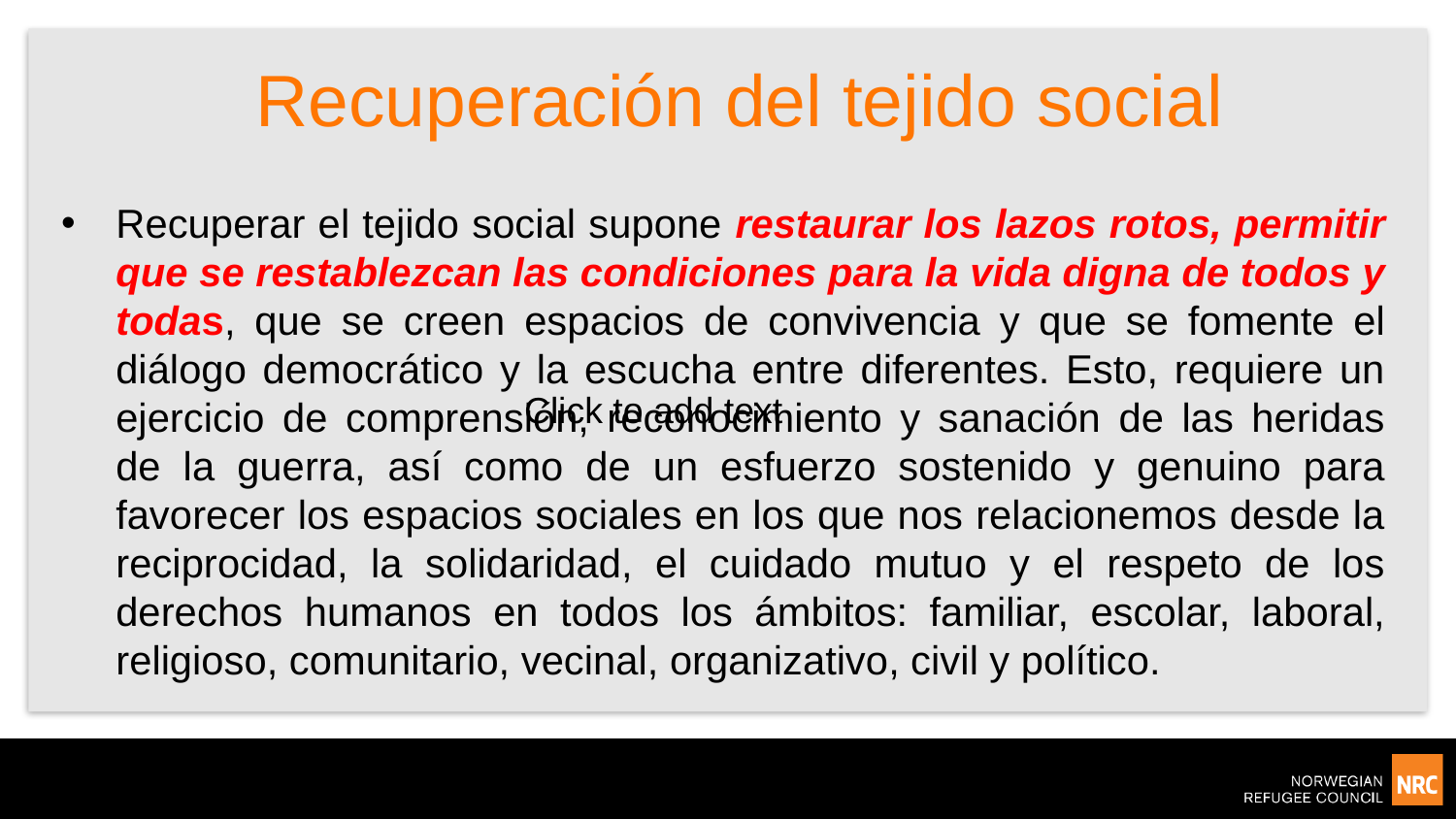

#
Recuperación del tejido social
Recuperar el tejido social supone restaurar los lazos rotos, permitir que se restablezcan las condiciones para la vida digna de todos y todas, que se creen espacios de convivencia y que se fomente el diálogo democrático y la escucha entre diferentes. Esto, requiere un ejercicio de comprensión, reconocimiento y sanación de las heridas de la guerra, así como de un esfuerzo sostenido y genuino para favorecer los espacios sociales en los que nos relacionemos desde la reciprocidad, la solidaridad, el cuidado mutuo y el respeto de los derechos humanos en todos los ámbitos: familiar, escolar, laboral, religioso, comunitario, vecinal, organizativo, civil y político.
Click to add text